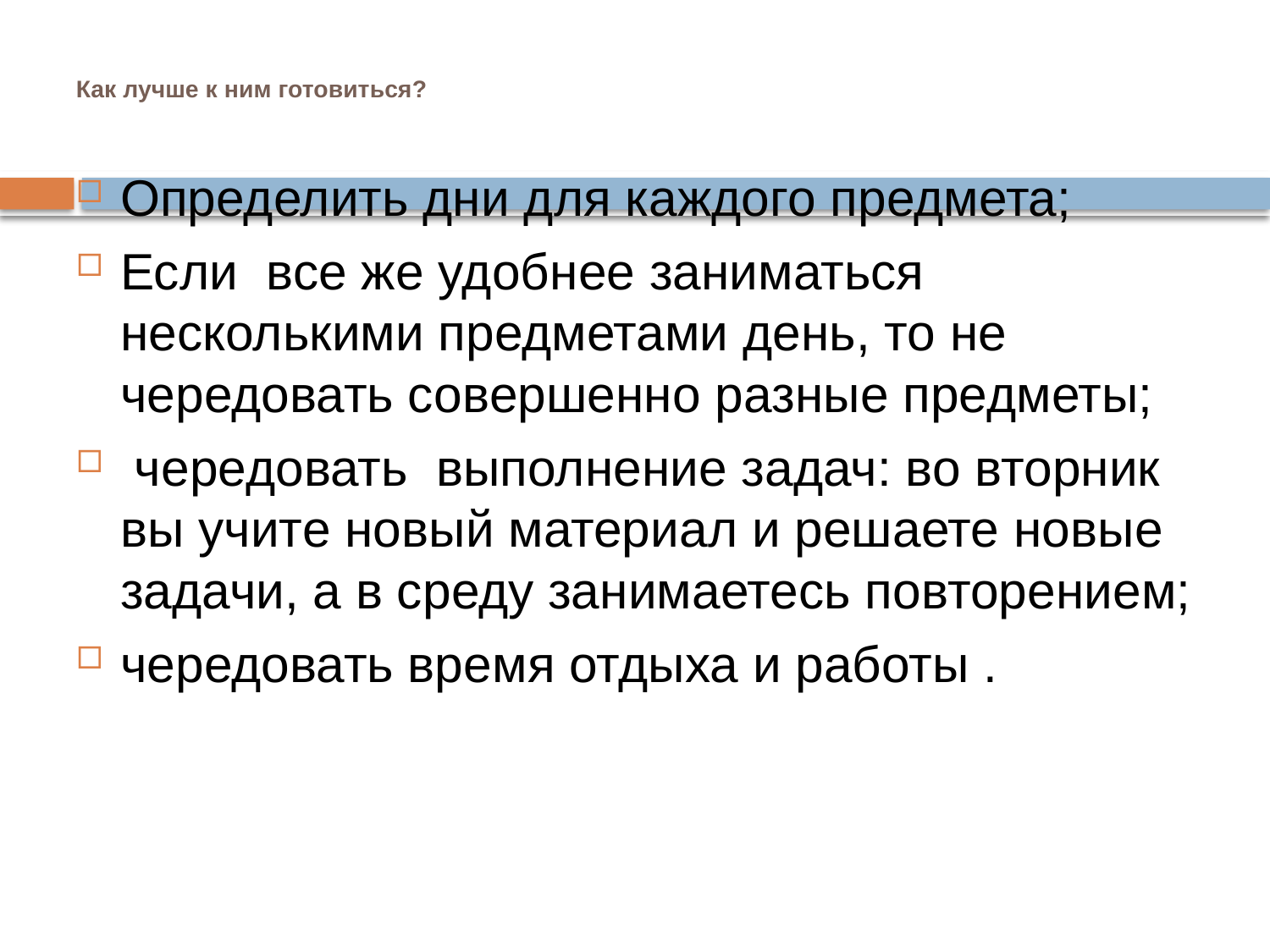

# Как лучше к ним готовиться?
Определить дни для каждого предмета;
Если  все же удобнее заниматься несколькими предметами день, то не чередовать совершенно разные предметы;
 чередовать  выполнение задач: во вторник вы учите новый материал и решаете новые задачи, а в среду занимаетесь повторением;
чередовать время отдыха и работы .